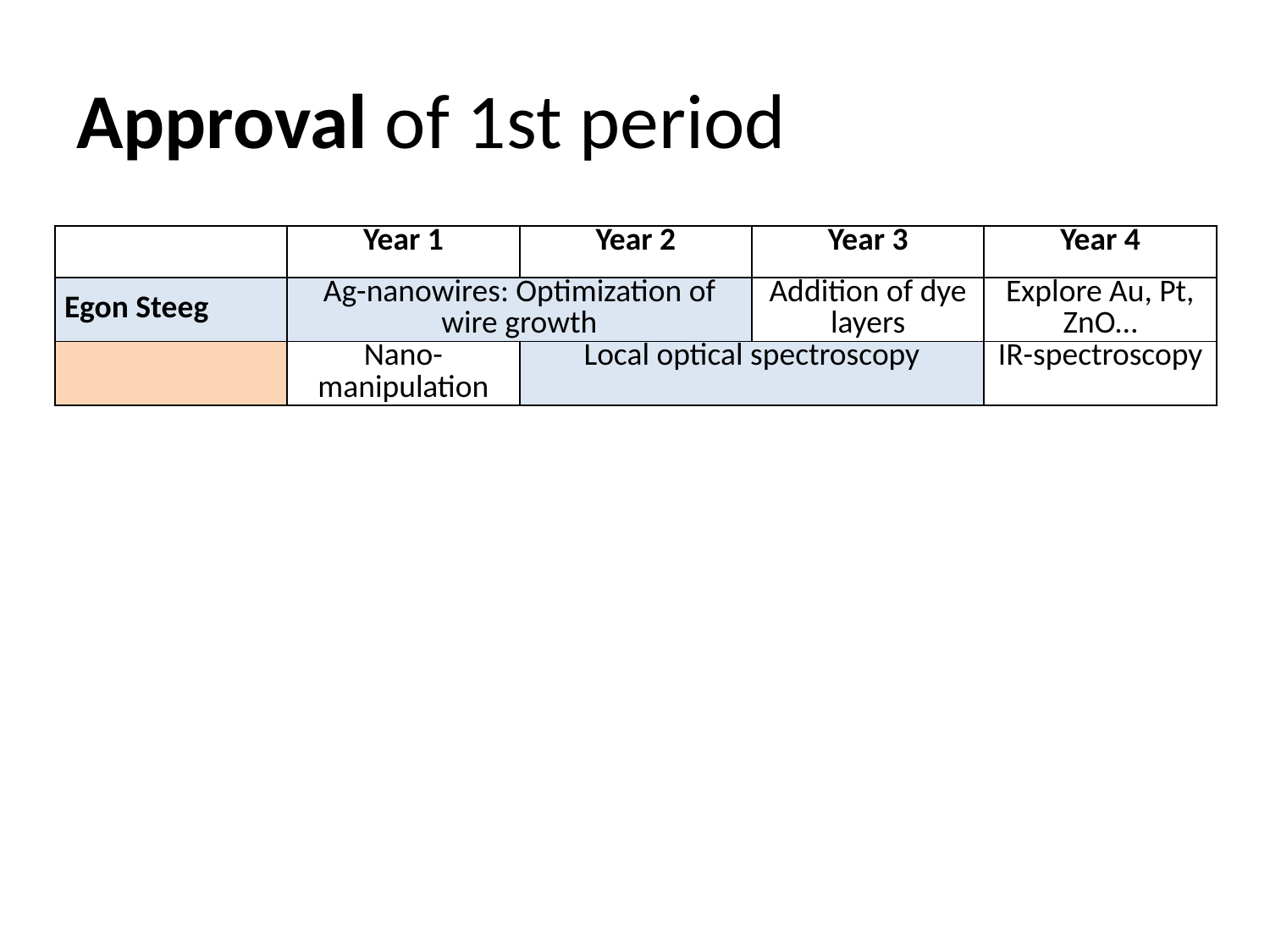

# Approval of 1st period
|  | Year 1 | Year 2 | Year 3 | Year 4 |
| --- | --- | --- | --- | --- |
| Egon Steeg | Ag-nanowires: Optimization of wire growth |  | Addition of dye layers | Explore Au, Pt, ZnO… |
|  | Nano-manipulation | Local optical spectroscopy |  | IR-spectroscopy |